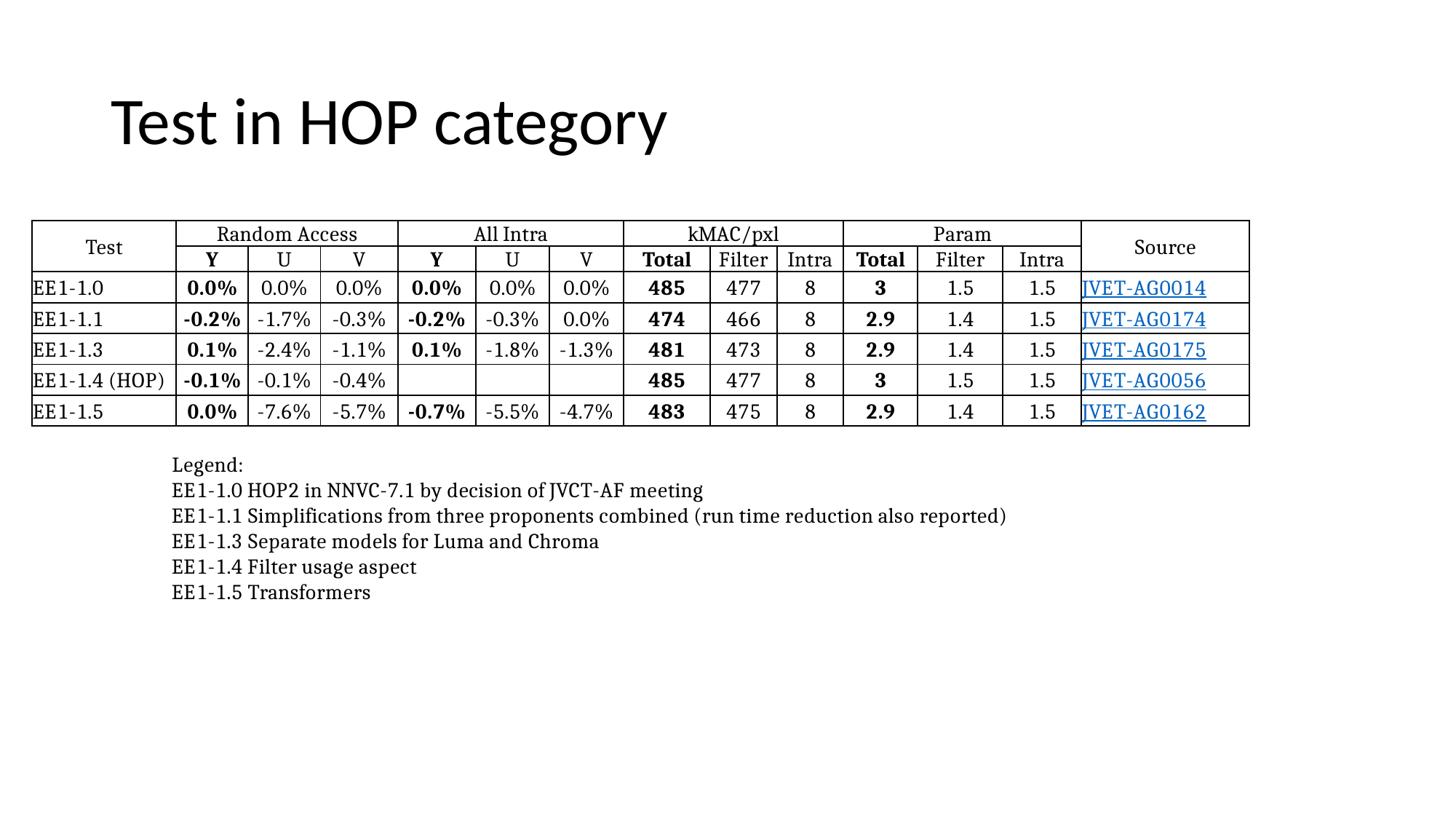

# Test in HOP category
| Test | Random Access |  |  | All Intra |  |  | kMAC/pxl |  |  | Param |  |  | Source |
| --- | --- | --- | --- | --- | --- | --- | --- | --- | --- | --- | --- | --- | --- |
|  | Y | U | V | Y | U | V | Total | Filter | Intra | Total | Filter | Intra |  |
| EE1-1.0 | 0.0% | 0.0% | 0.0% | 0.0% | 0.0% | 0.0% | 485 | 477 | 8 | 3 | 1.5 | 1.5 | JVET-AG0014 |
| EE1-1.1 | -0.2% | -1.7% | -0.3% | -0.2% | -0.3% | 0.0% | 474 | 466 | 8 | 2.9 | 1.4 | 1.5 | JVET-AG0174 |
| EE1-1.3 | 0.1% | -2.4% | -1.1% | 0.1% | -1.8% | -1.3% | 481 | 473 | 8 | 2.9 | 1.4 | 1.5 | JVET-AG0175 |
| EE1-1.4 (HOP) | -0.1% | -0.1% | -0.4% |  |  |  | 485 | 477 | 8 | 3 | 1.5 | 1.5 | JVET-AG0056 |
| EE1-1.5 | 0.0% | -7.6% | -5.7% | -0.7% | -5.5% | -4.7% | 483 | 475 | 8 | 2.9 | 1.4 | 1.5 | JVET-AG0162 |
Legend:
EE1-1.0 HOP2 in NNVC-7.1 by decision of JVCT-AF meeting
EE1-1.1 Simplifications from three proponents combined (run time reduction also reported)
EE1-1.3 Separate models for Luma and Chroma
EE1-1.4 Filter usage aspect
EE1-1.5 Transformers